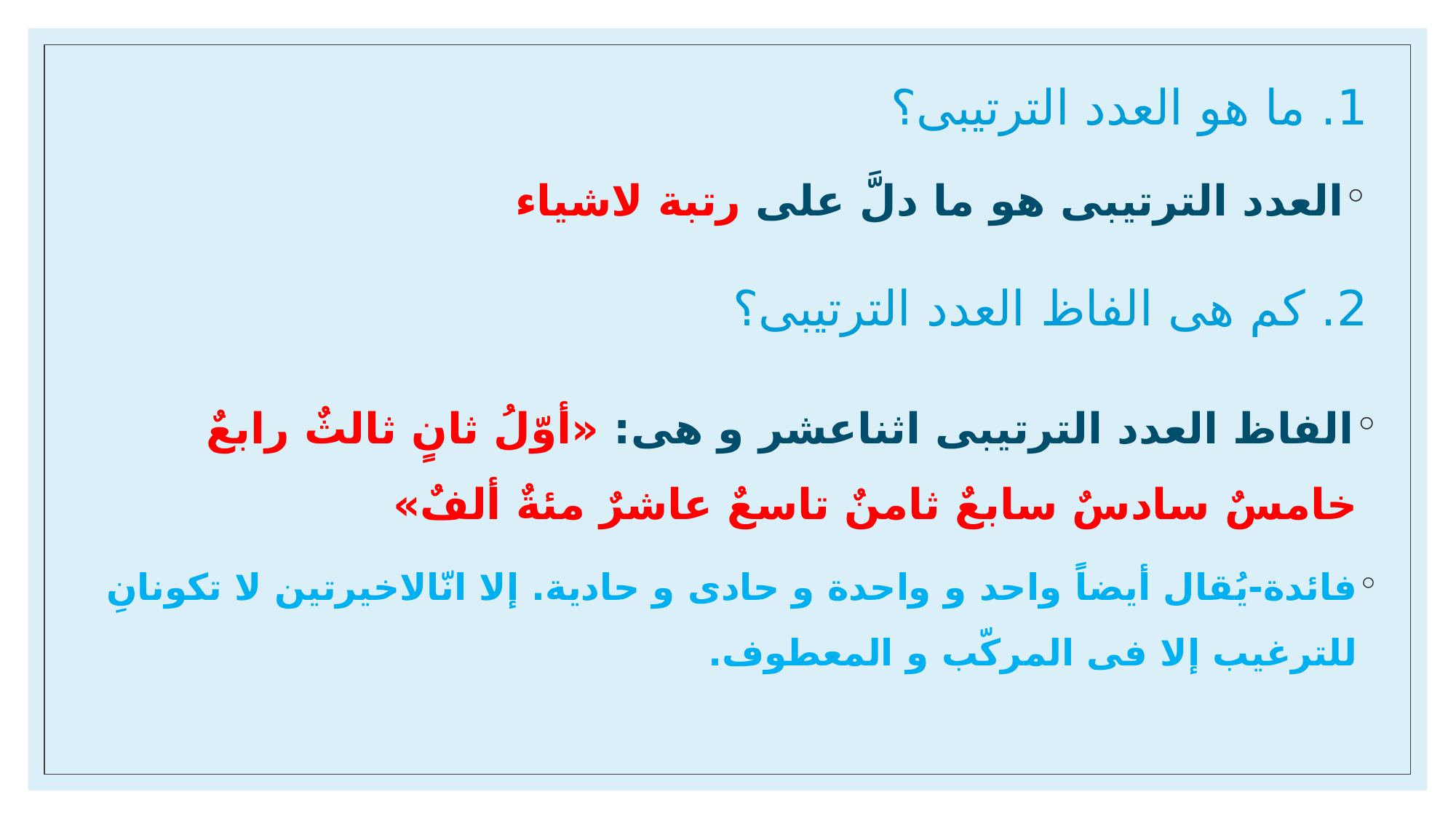

# 1. ما هو العدد الترتیبی؟
العدد الترتیبی هو ما دلَّ علی رتبة لاشیاء
2. کم هی الفاظ العدد الترتیبی؟
الفاظ العدد الترتیبی اثناعشر و هی: «أوّلُ ثانٍ ثالثٌ رابعٌ خامسٌ سادسٌ سابعٌ ثامنٌ تاسعٌ عاشرٌ مئةٌ ألفٌ»
فائدة-یُقال أیضاً واحد و واحدة و حادی و حادیة. إلا انّالاخیرتین لا تکونانِ للترغیب إلا فی المرکّب و المعطوف.